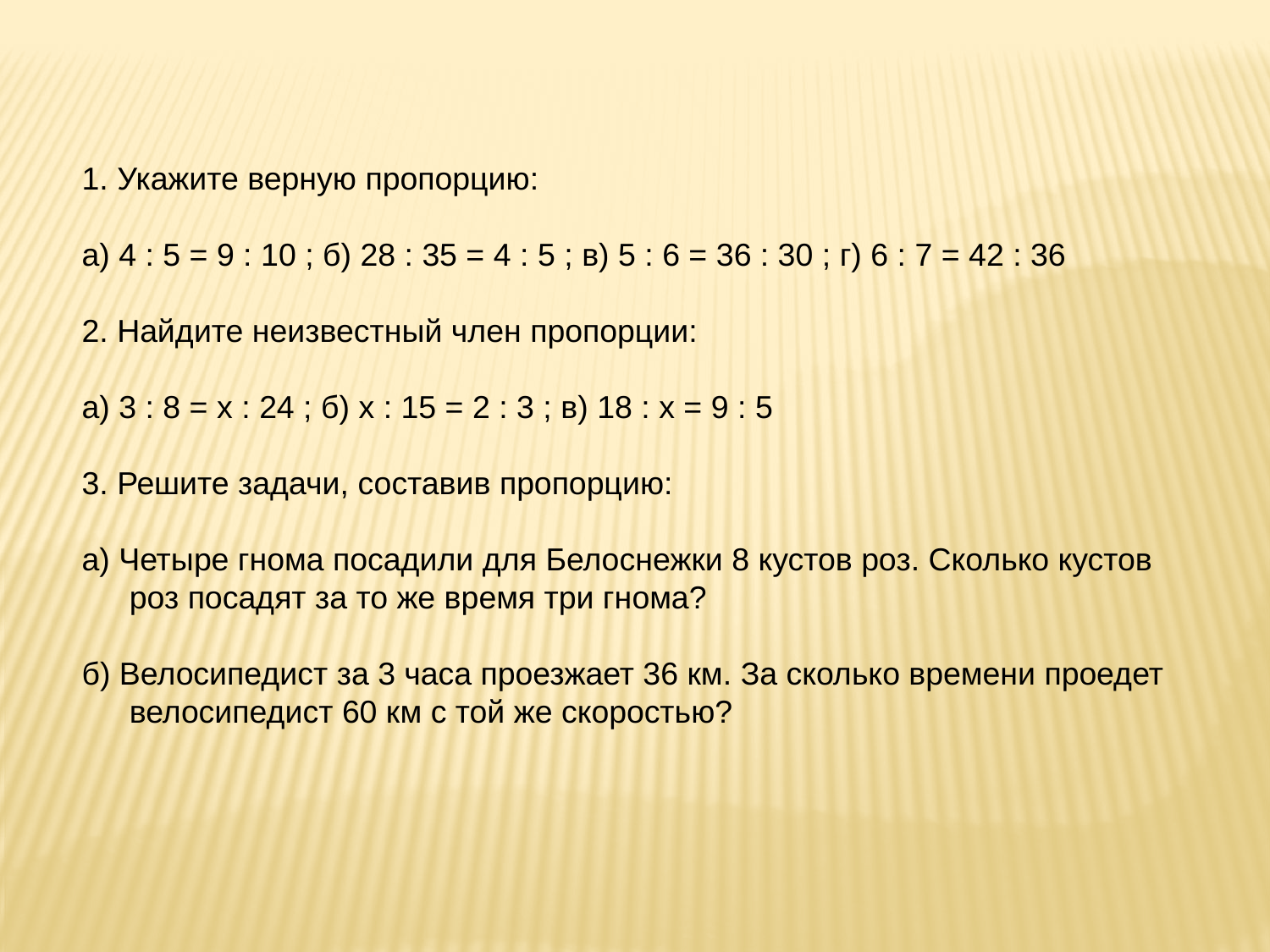

1. Укажите верную пропорцию:

а) 4 : 5 = 9 : 10 ; б) 28 : 35 = 4 : 5 ; в) 5 : 6 = 36 : 30 ; г) 6 : 7 = 42 : 36

2. Найдите неизвестный член пропорции:

а) 3 : 8 = х : 24 ; б) х : 15 = 2 : 3 ; в) 18 : х = 9 : 5

3. Решите задачи, составив пропорцию:

а) Четыре гнома посадили для Белоснежки 8 кустов роз. Сколько кустов роз посадят за то же время три гнома?

б) Велосипедист за 3 часа проезжает 36 км. За сколько времени проедет велосипедист 60 км с той же скоростью?